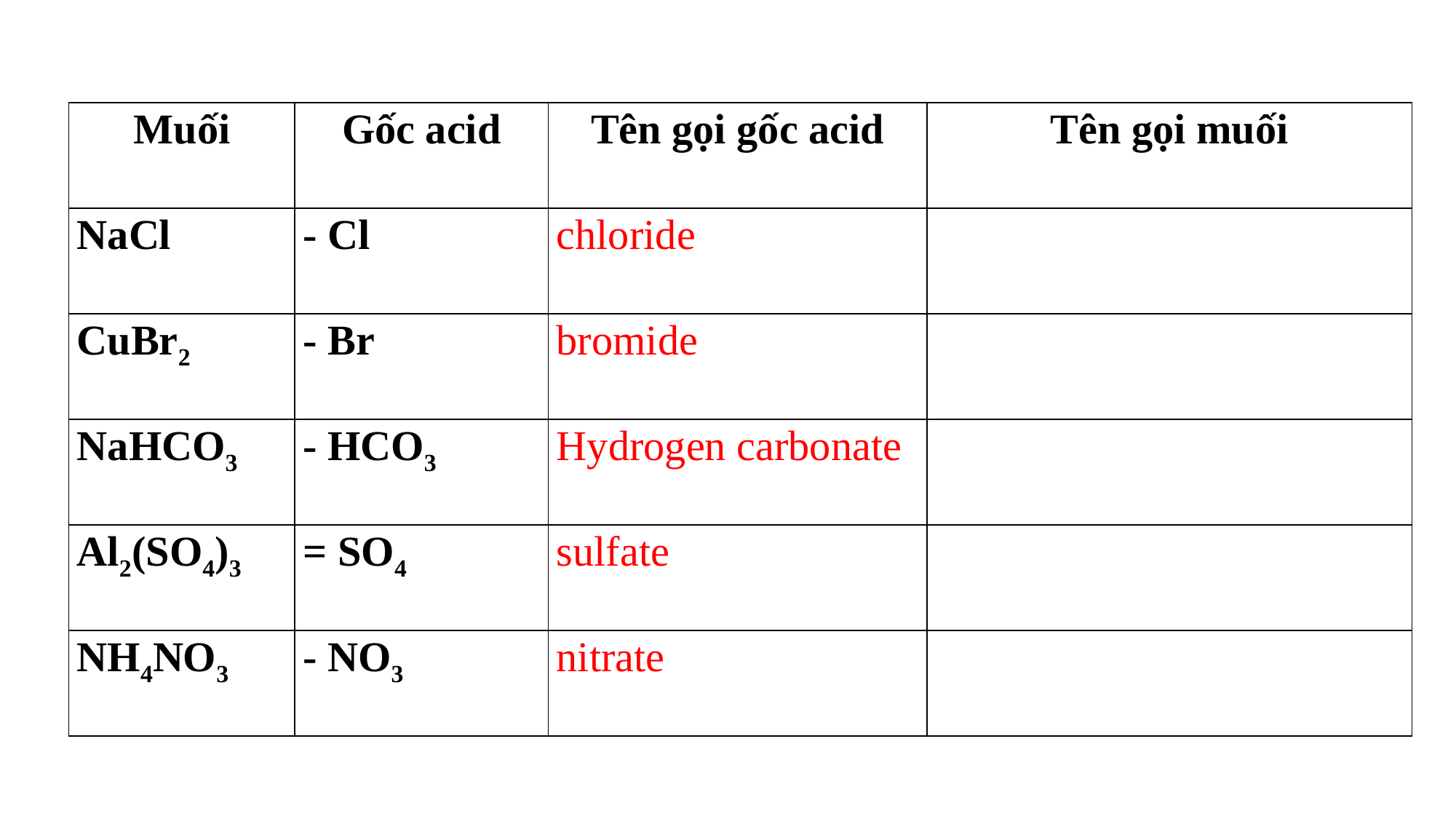

| Muối | Gốc acid | Tên gọi gốc acid | Tên gọi muối |
| --- | --- | --- | --- |
| NaCl | - Cl | chloride |  |
| CuBr2 | - Br | bromide |  |
| NaHCO3 | - HCO3 | Hydrogen carbonate |  |
| Al2(SO4)3 | = SO4 | sulfate |  |
| NH4NO3 | - NO3 | nitrate |  |